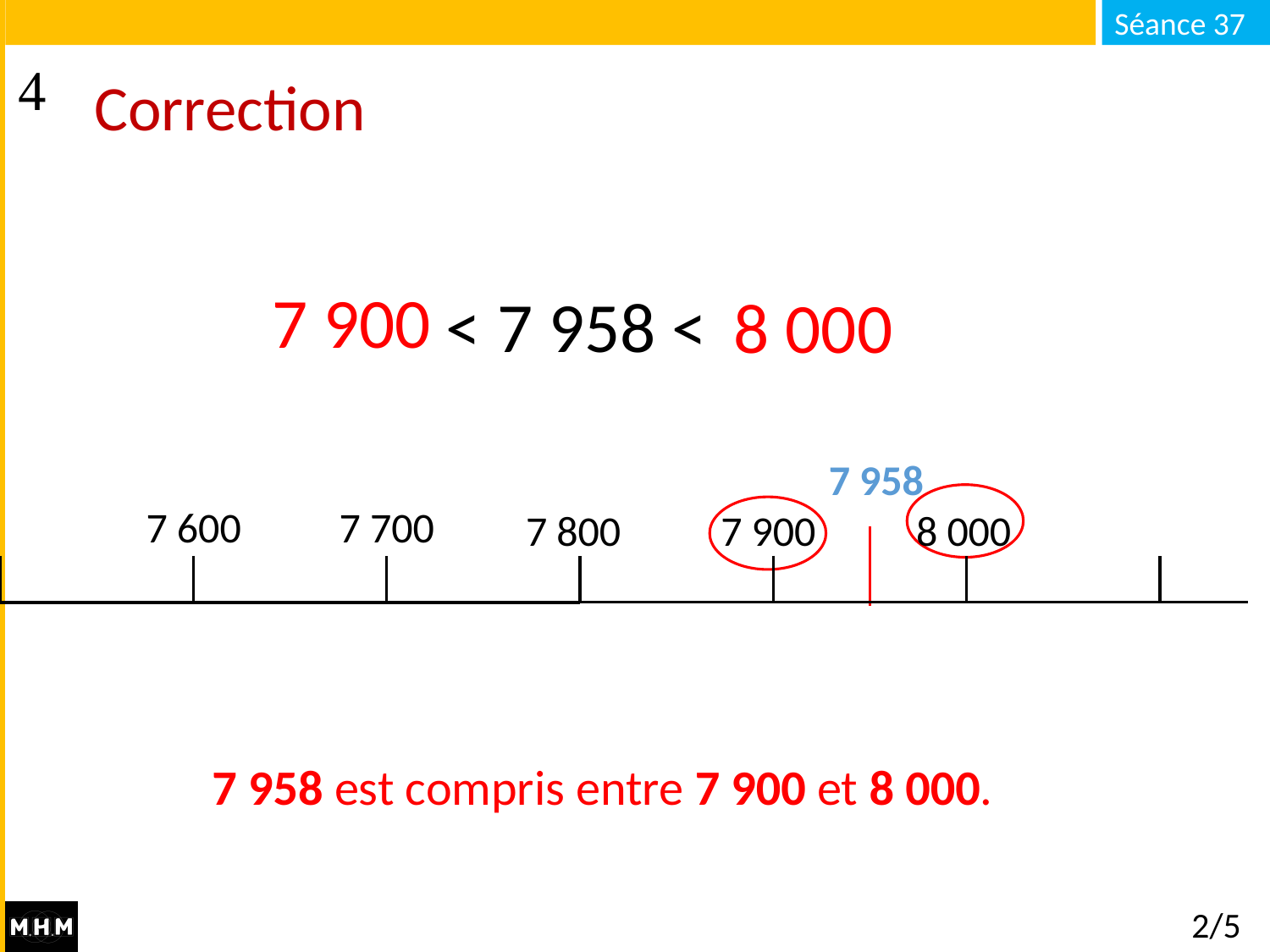

# Correction
7 900
… < 7 958 < …
8 000
7 958

7 600
7 700
7 900
8 000
7 800

7 958 est compris entre 7 900 et 8 000.
2/5